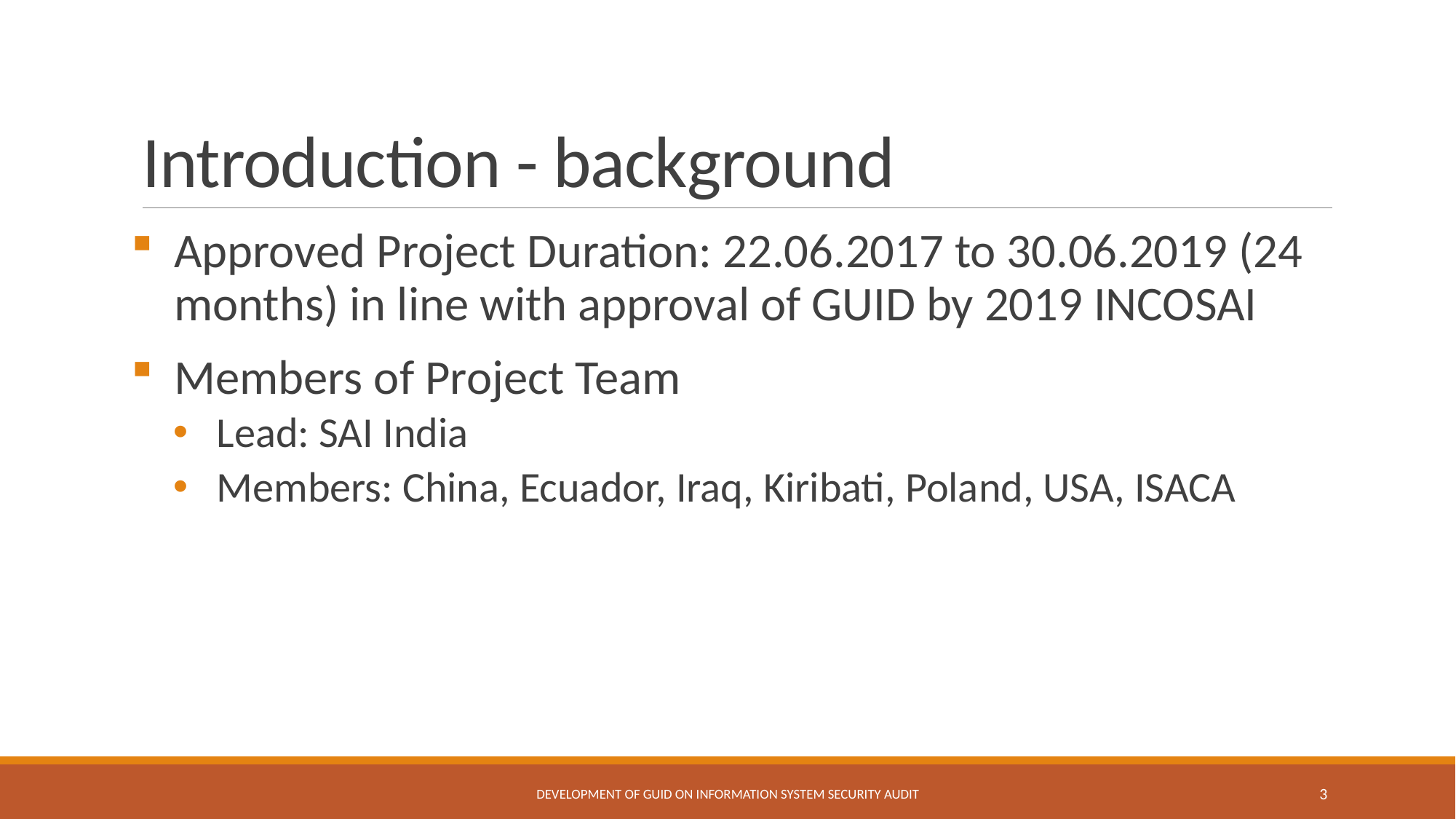

# Introduction - background
Approved Project Duration: 22.06.2017 to 30.06.2019 (24 months) in line with approval of GUID by 2019 INCOSAI
Members of Project Team
Lead: SAI India
Members: China, Ecuador, Iraq, Kiribati, Poland, USA, ISACA

Development of GUID on Information System Security Audit
3